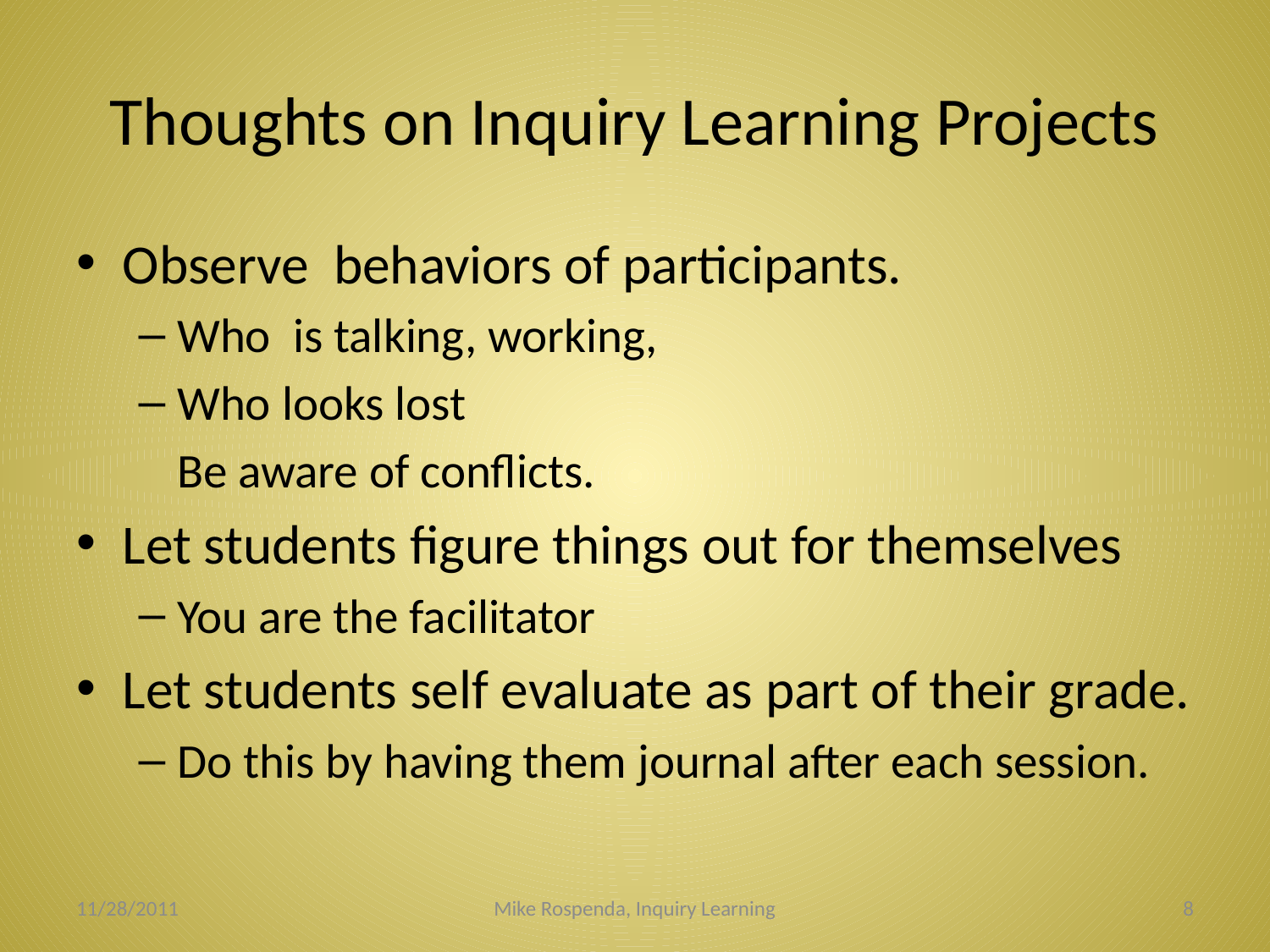

# Thoughts on Inquiry Learning Projects
Observe  behaviors of participants.
Who  is talking, working,
Who looks lost
	Be aware of conflicts.
Let students figure things out for themselves
You are the facilitator
Let students self evaluate as part of their grade.
Do this by having them journal after each session.
11/28/2011
Mike Rospenda, Inquiry Learning
8